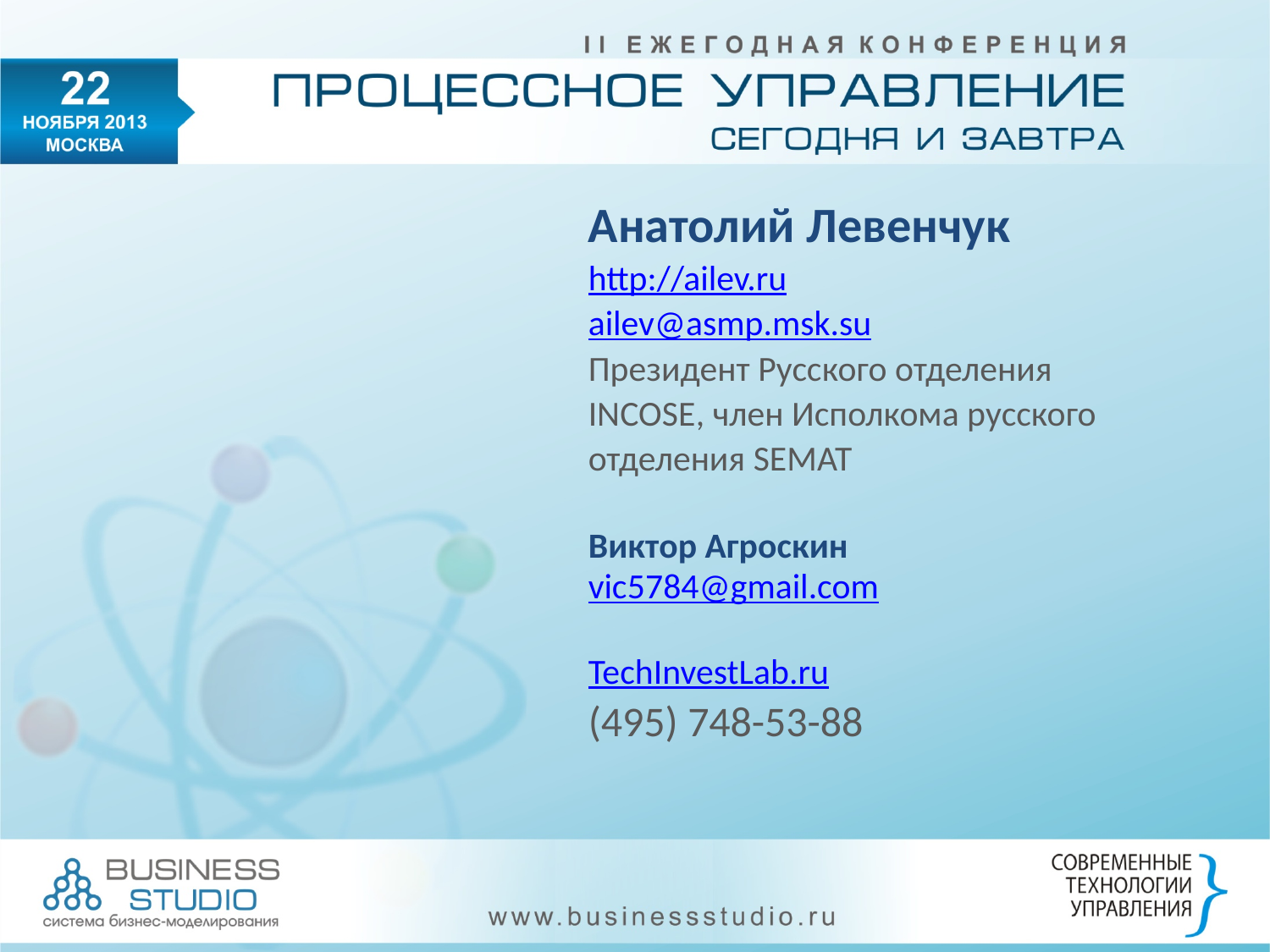

Анатолий Левенчук
http://ailev.ru
ailev@asmp.msk.su
Президент Русского отделения
INCOSE, член Исполкома русского
отделения SEMAT

Виктор Агроскин
vic5784@gmail.com

TechInvestLab.ru
(495) 748-53-88